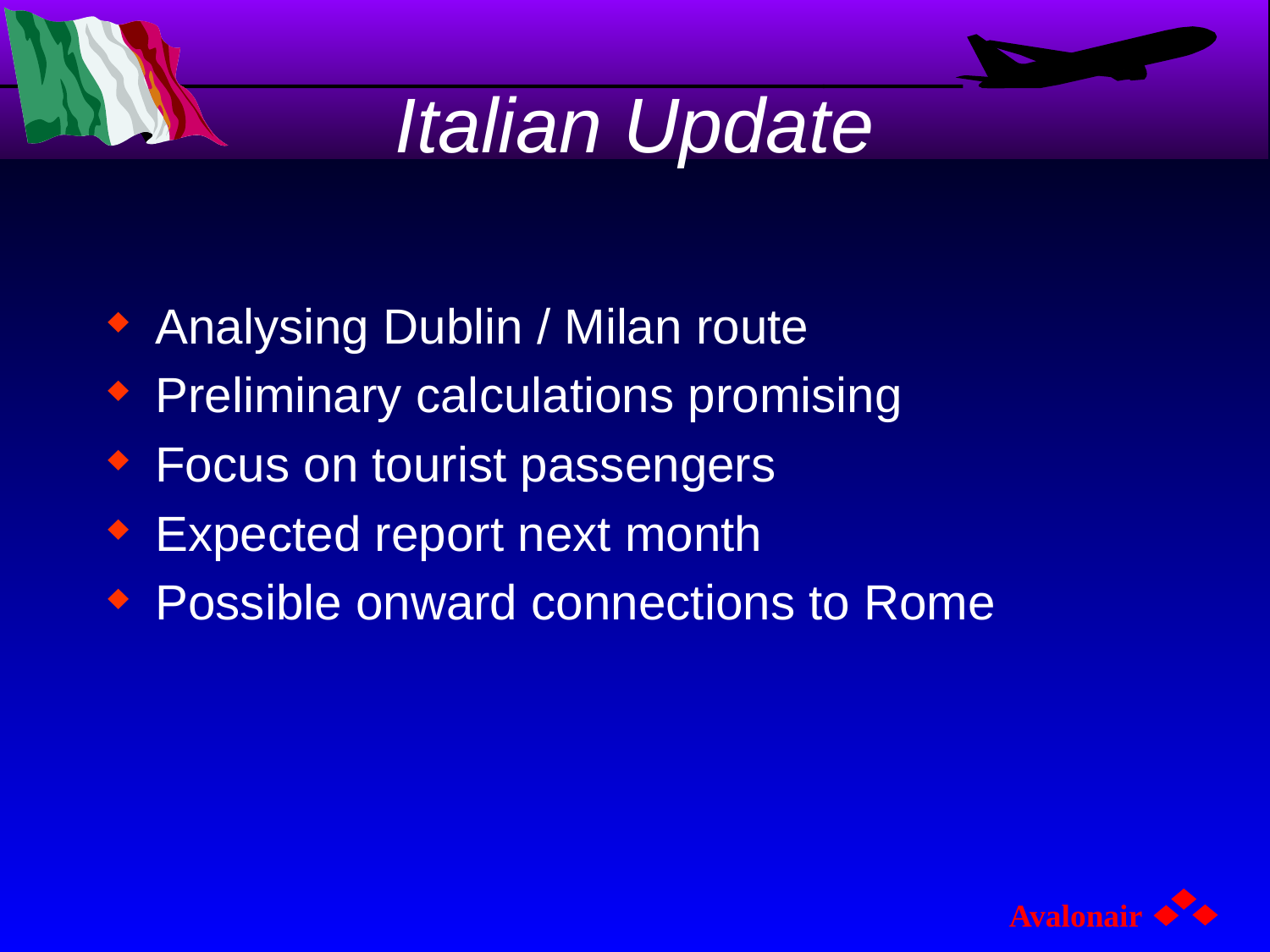

# Italian Update
Analysing Dublin / Milan route
Preliminary calculations promising
Focus on tourist passengers
Expected report next month
Possible onward connections to Rome